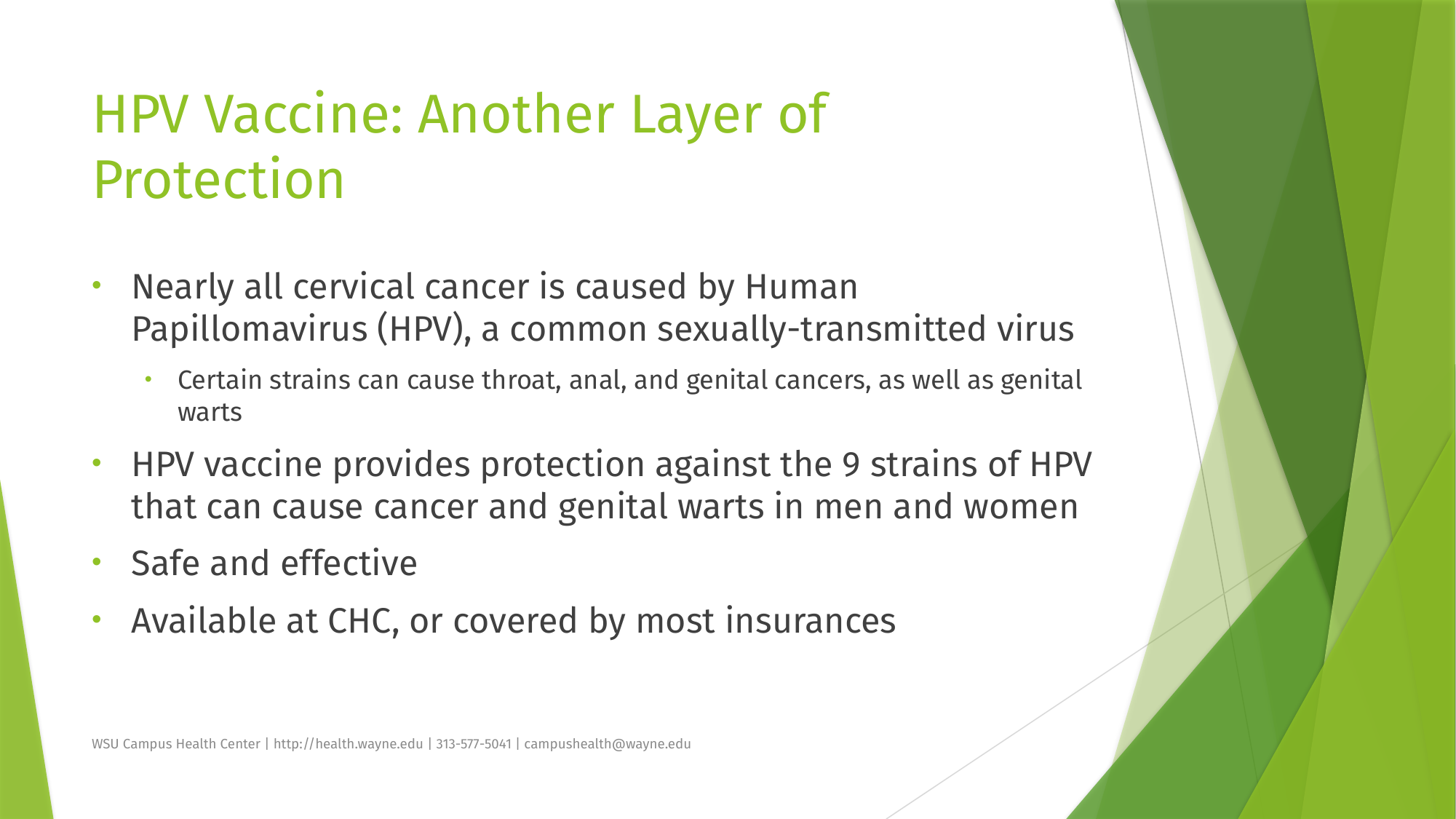

# HPV Vaccine: Another Layer of Protection
Nearly all cervical cancer is caused by Human Papillomavirus (HPV), a common sexually-transmitted virus
Certain strains can cause throat, anal, and genital cancers, as well as genital warts
HPV vaccine provides protection against the 9 strains of HPV that can cause cancer and genital warts in men and women
Safe and effective
Available at CHC, or covered by most insurances
WSU Campus Health Center | http://health.wayne.edu | 313-577-5041 | campushealth@wayne.edu